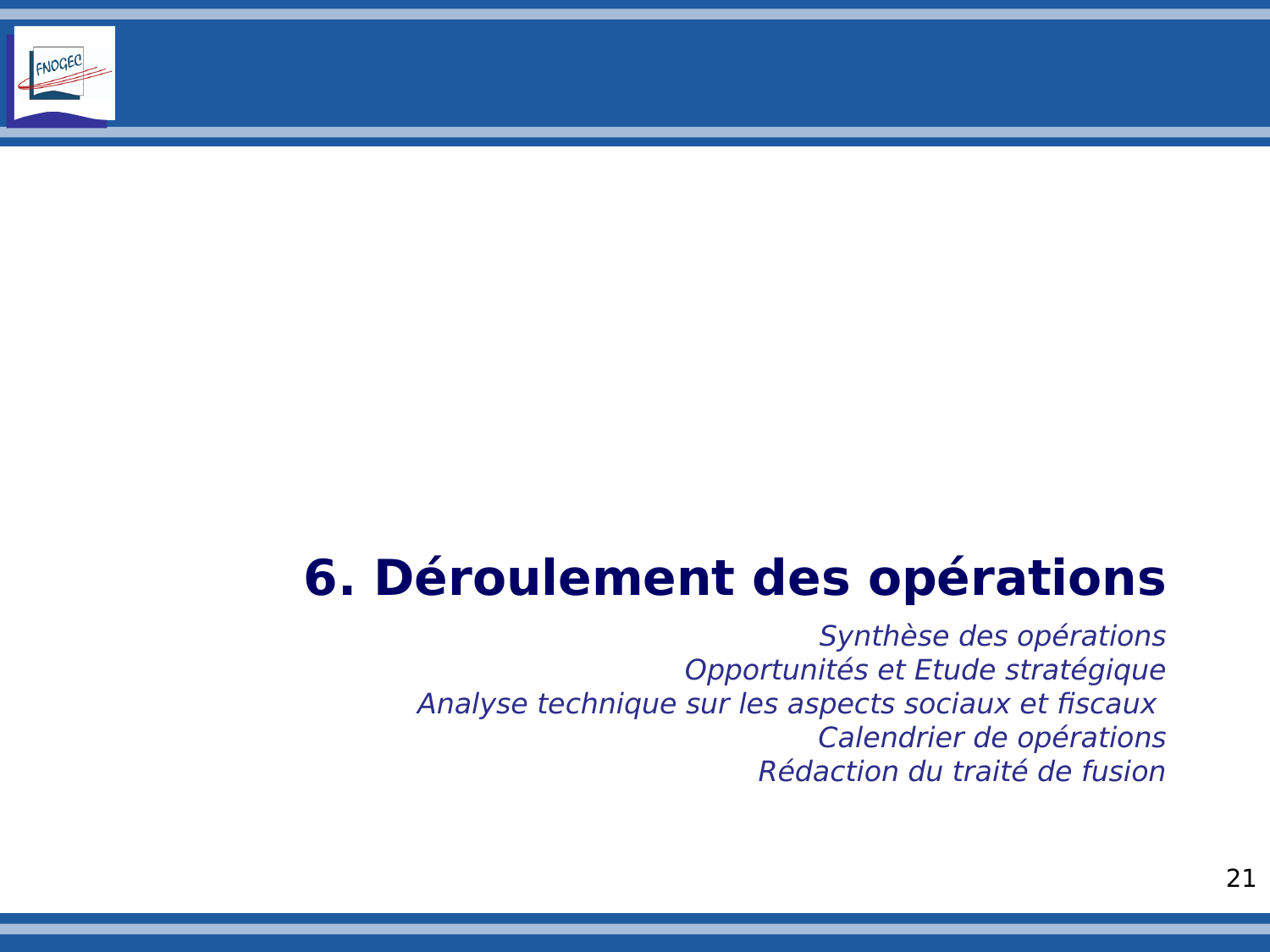

6. Déroulement des opérations
# Synthèse des opérations Opportunités et Etude stratégique Analyse technique sur les aspects sociaux et fiscaux Calendrier de opérations Rédaction du traité de fusion
21